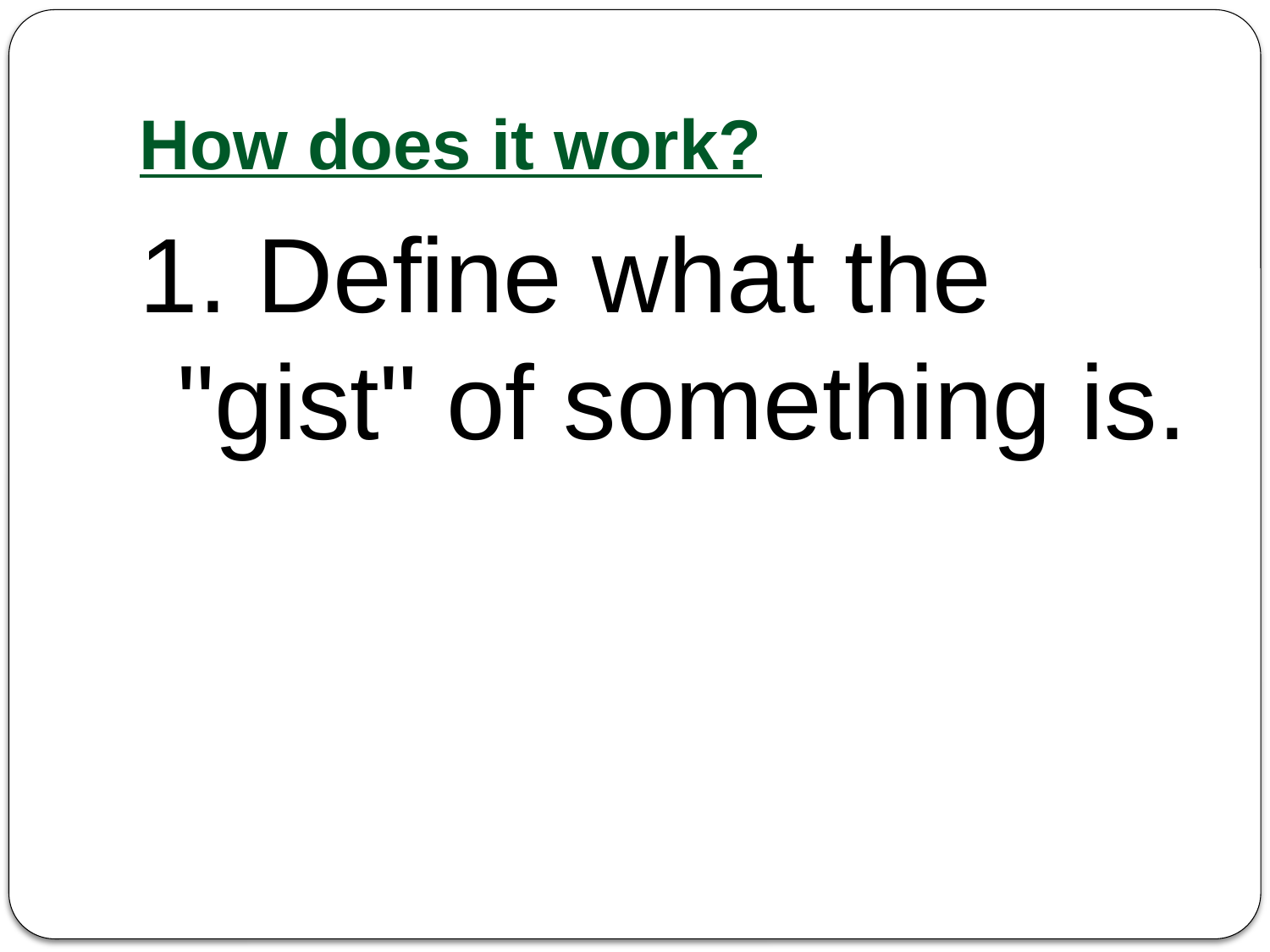

# How does it work?
1. Define what the "gist" of something is.